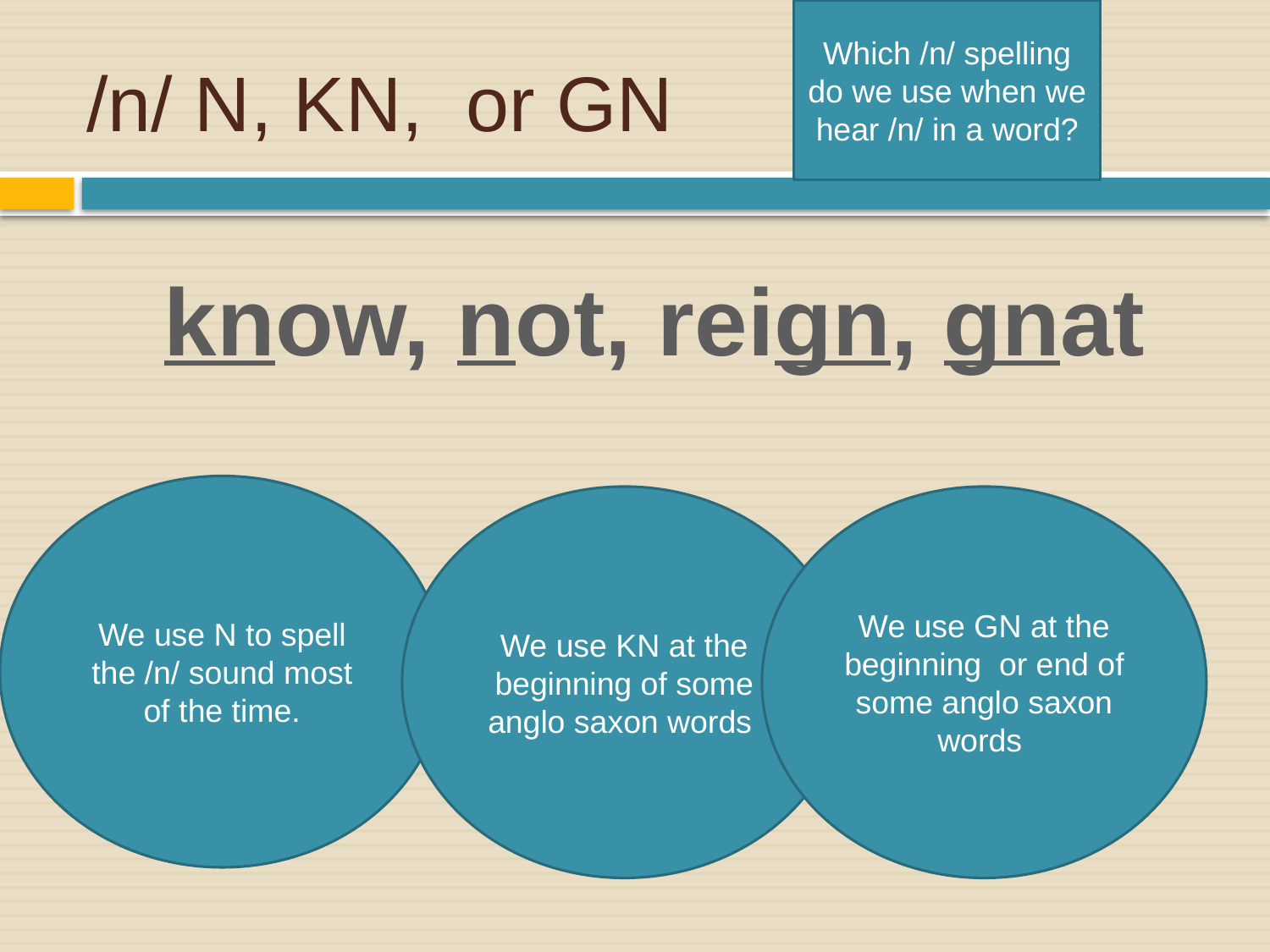

Which /n/ spelling do we use when we hear /n/ in a word?
# /n/ N, KN,  or GN
know, not, reign, gnat
We use N to spell the /n/ sound most of the time.
We use KN at the beginning of some anglo saxon words
We use GN at the beginning  or end of some anglo saxon words